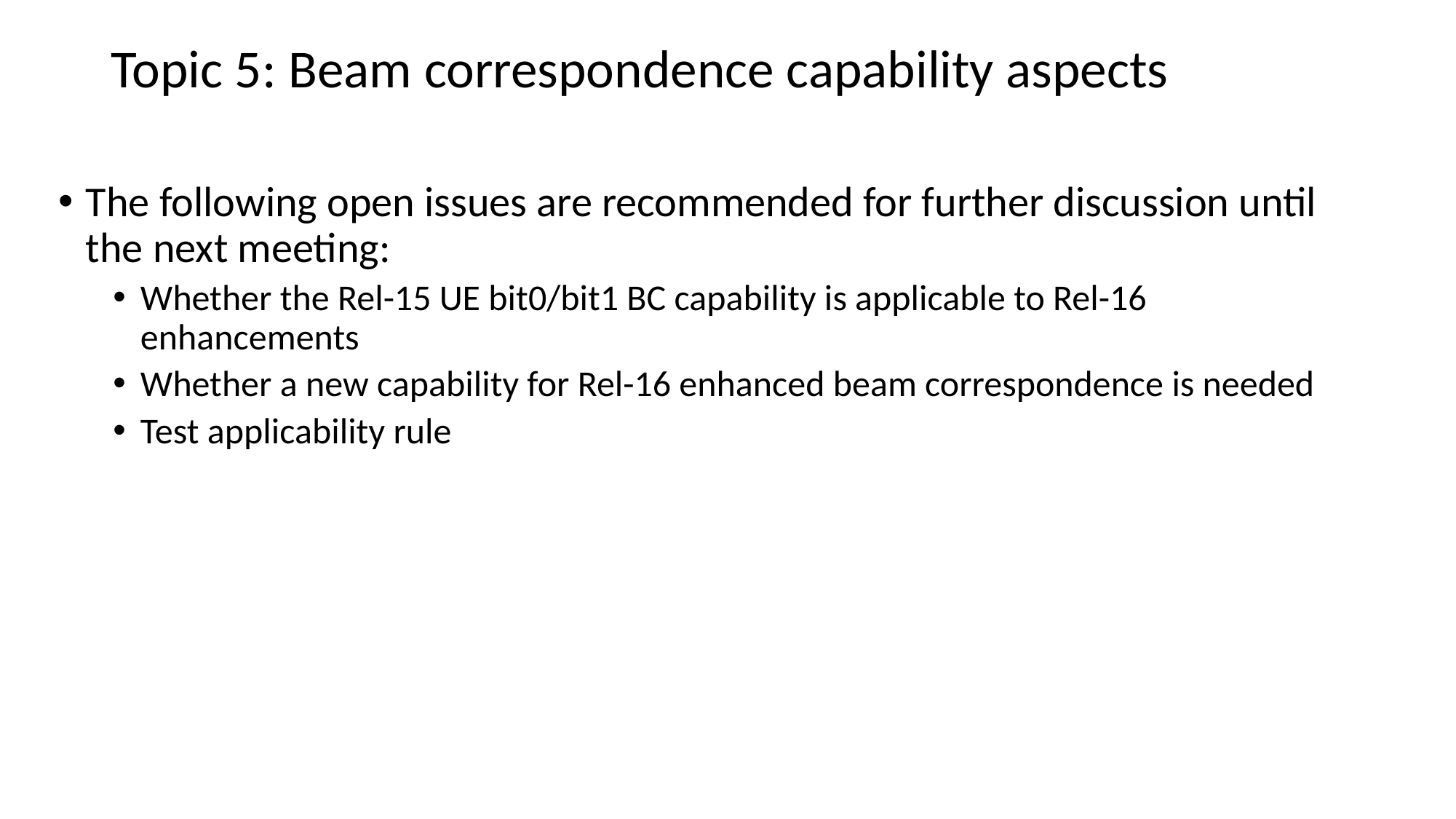

# Topic 5: Beam correspondence capability aspects
The following open issues are recommended for further discussion until the next meeting:
Whether the Rel-15 UE bit0/bit1 BC capability is applicable to Rel-16 enhancements
Whether a new capability for Rel-16 enhanced beam correspondence is needed
Test applicability rule